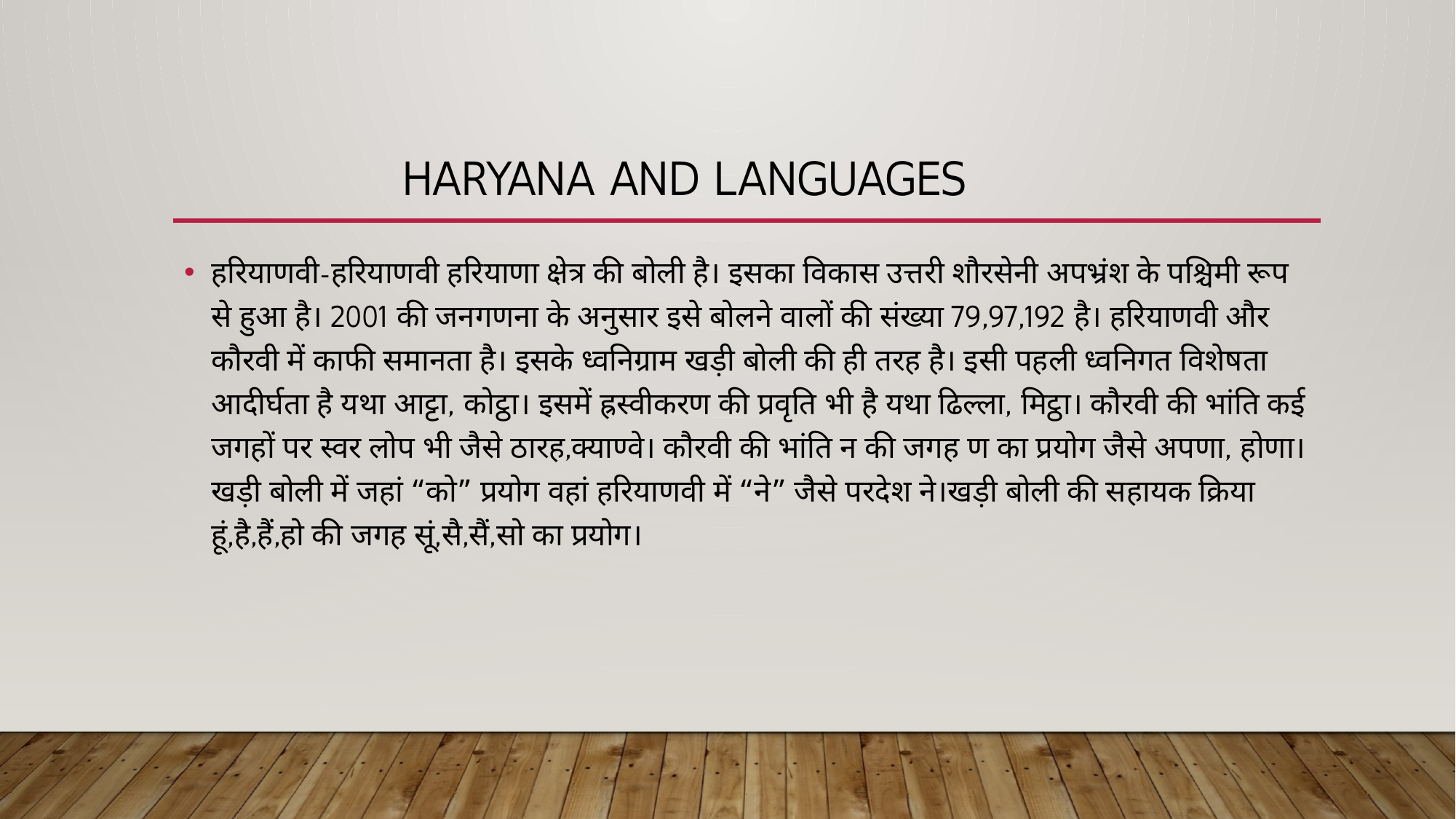

# Haryana and languages
हरियाणवी-हरियाणवी हरियाणा क्षेत्र की बोली है। इसका विकास उत्तरी शौरसेनी अपभ्रंश के पश्चिमी रूप से हुआ है। 2001 की जनगणना के अनुसार इसे बोलने वालों की संख्या 79,97,192 है। हरियाणवी और कौरवी में काफी समानता है। इसके ध्वनिग्राम खड़ी बोली की ही तरह है। इसी पहली ध्वनिगत विशेषता आदीर्घता है यथा आट्टा, कोट्ठा। इसमें ह्रस्वीकरण की प्रवृति भी है यथा ढिल्ला, मिट्ठा। कौरवी की भांति कई जगहों पर स्वर लोप भी जैसे ठारह,क्याण्वे। कौरवी की भांति न की जगह ण का प्रयोग जैसे अपणा, होणा। खड़ी बोली में जहां “को” प्रयोग वहां हरियाणवी में “ने” जैसे परदेश ने।खड़ी बोली की सहायक क्रिया हूं,है,हैं,हो की जगह सूं,सै,सैं,सो का प्रयोग।